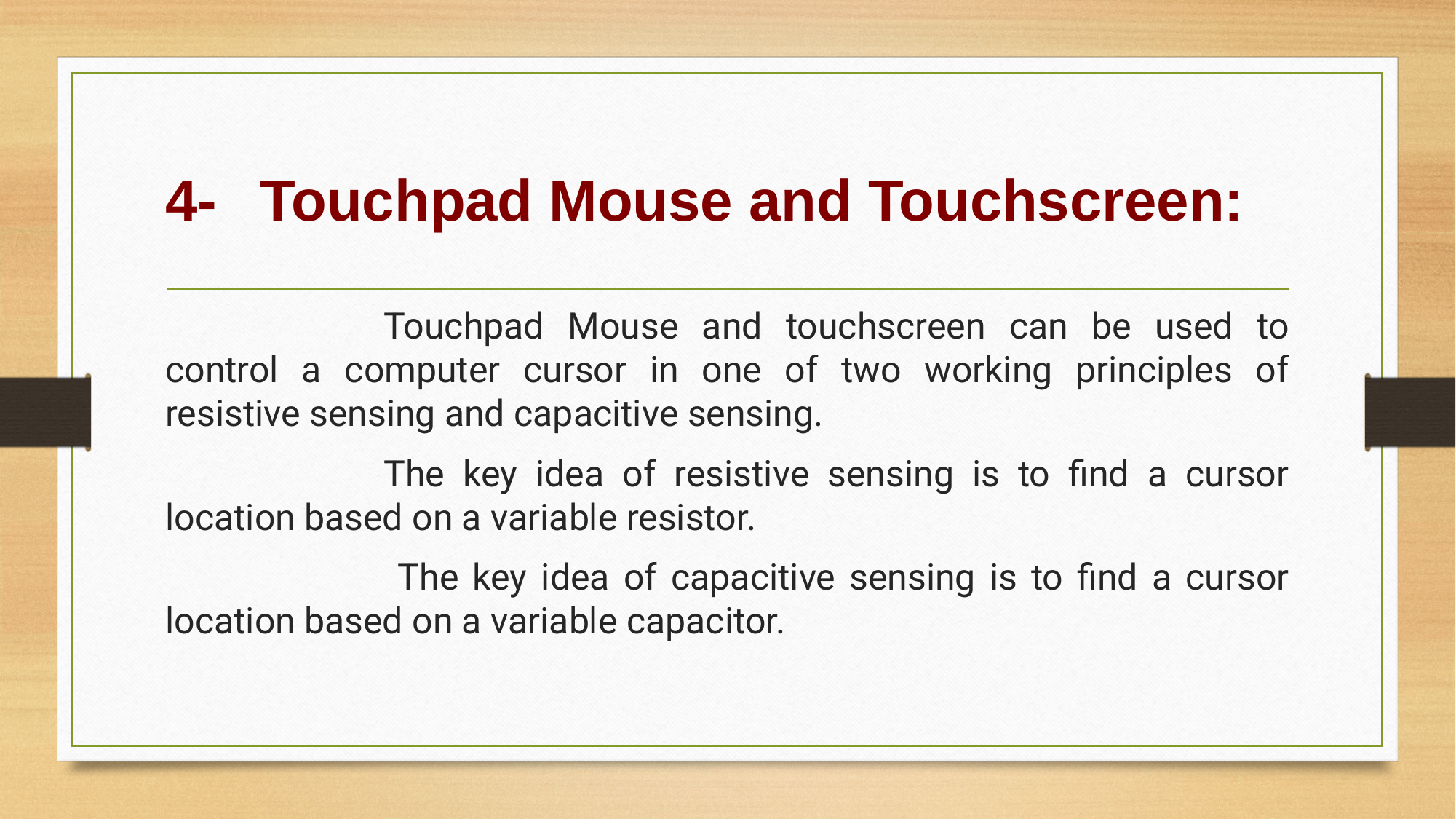

# 4-	Touchpad Mouse and Touchscreen:
		Touchpad Mouse and touchscreen can be used to control a computer cursor in one of two working principles of resistive sensing and capacitive sensing.
		The key idea of resistive sensing is to find a cursor location based on a variable resistor.
		 The key idea of capacitive sensing is to find a cursor location based on a variable capacitor.